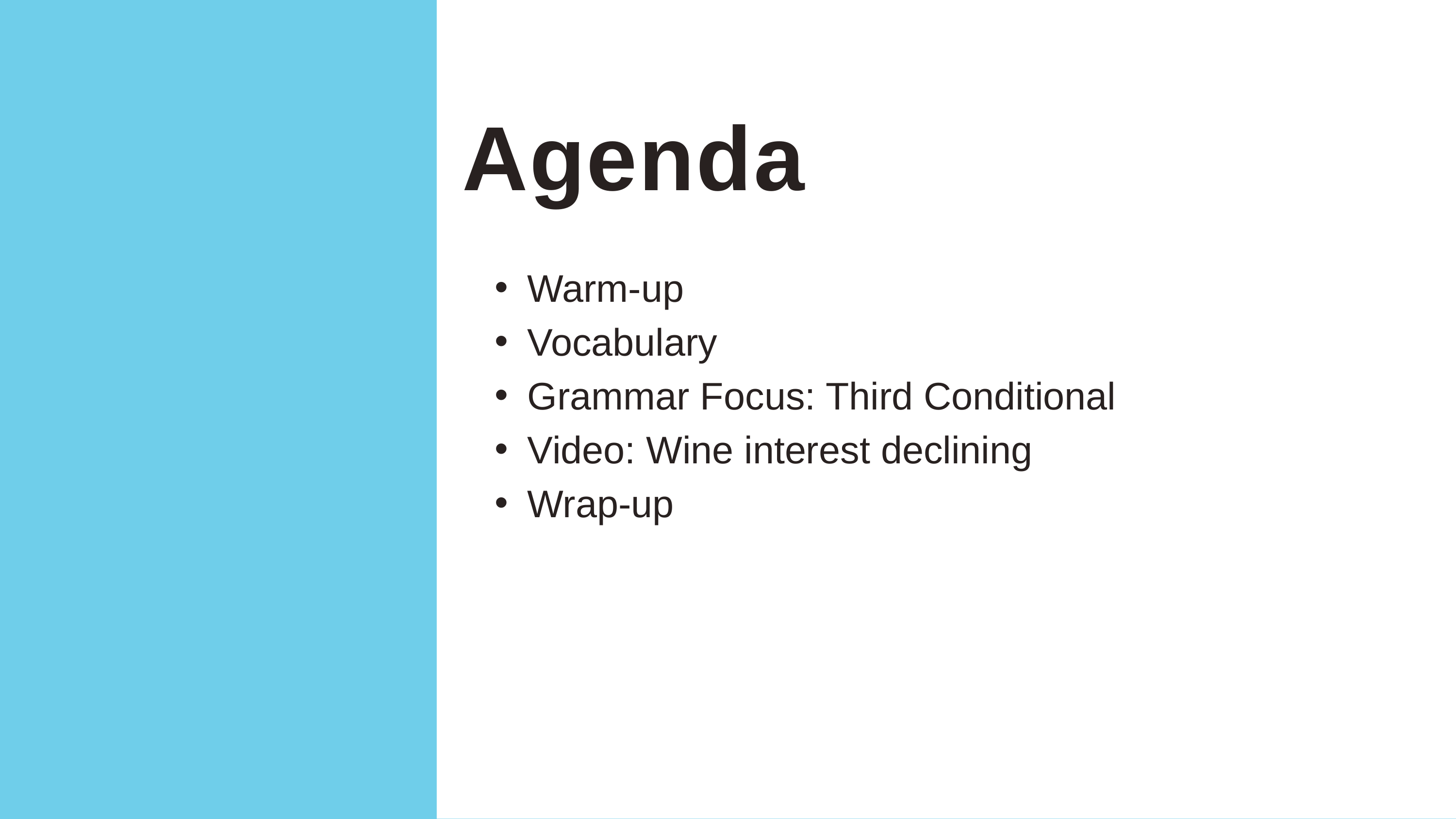

Agenda
Warm-up
Vocabulary
Grammar Focus: Third Conditional
Video: Wine interest declining
Wrap-up